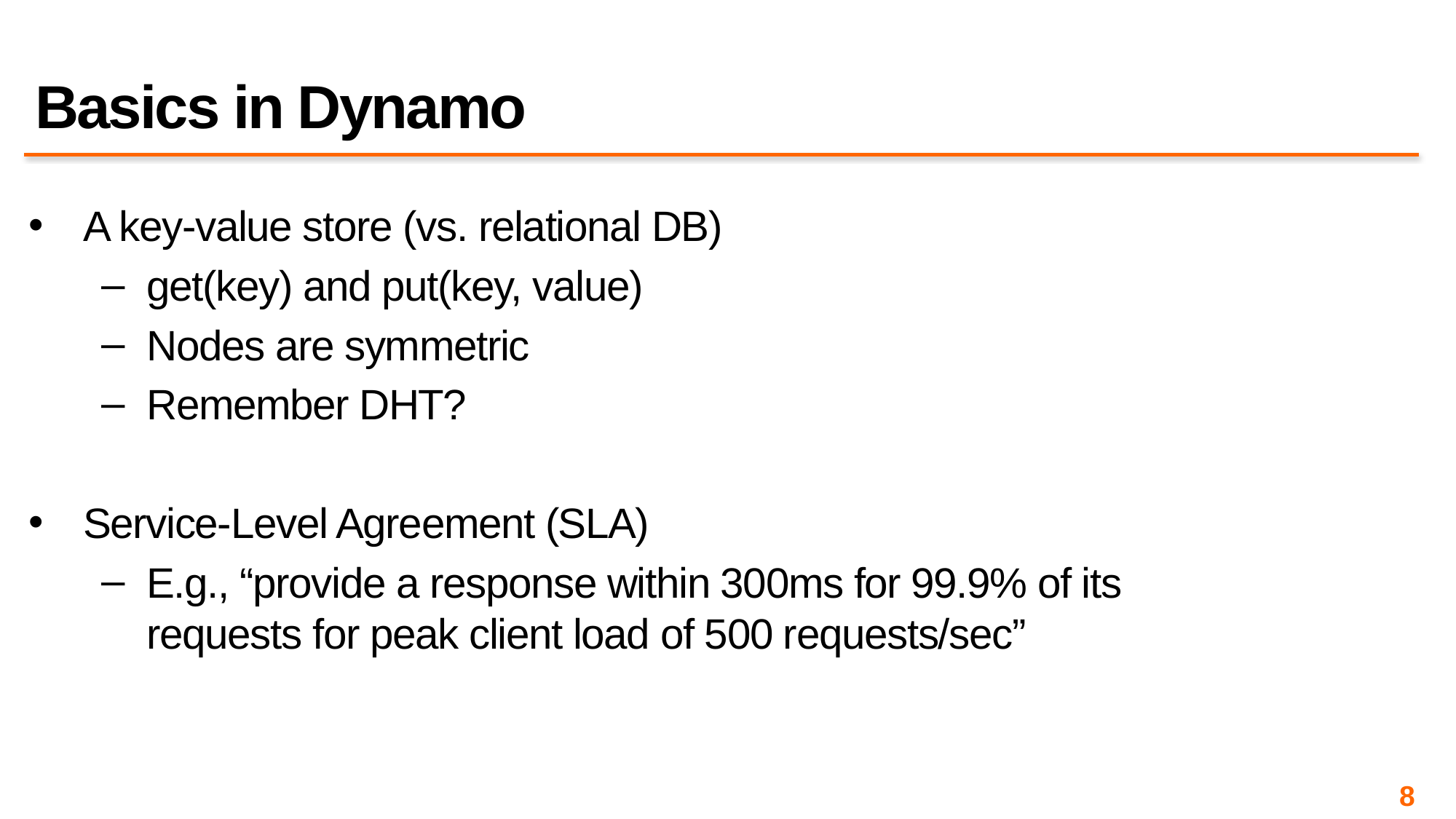

# Basics in Dynamo
A key-value store (vs. relational DB)
get(key) and put(key, value)
Nodes are symmetric
Remember DHT?

Service-Level Agreement (SLA)
E.g., “provide a response within 300ms for 99.9% of its requests for peak client load of 500 requests/sec”
8